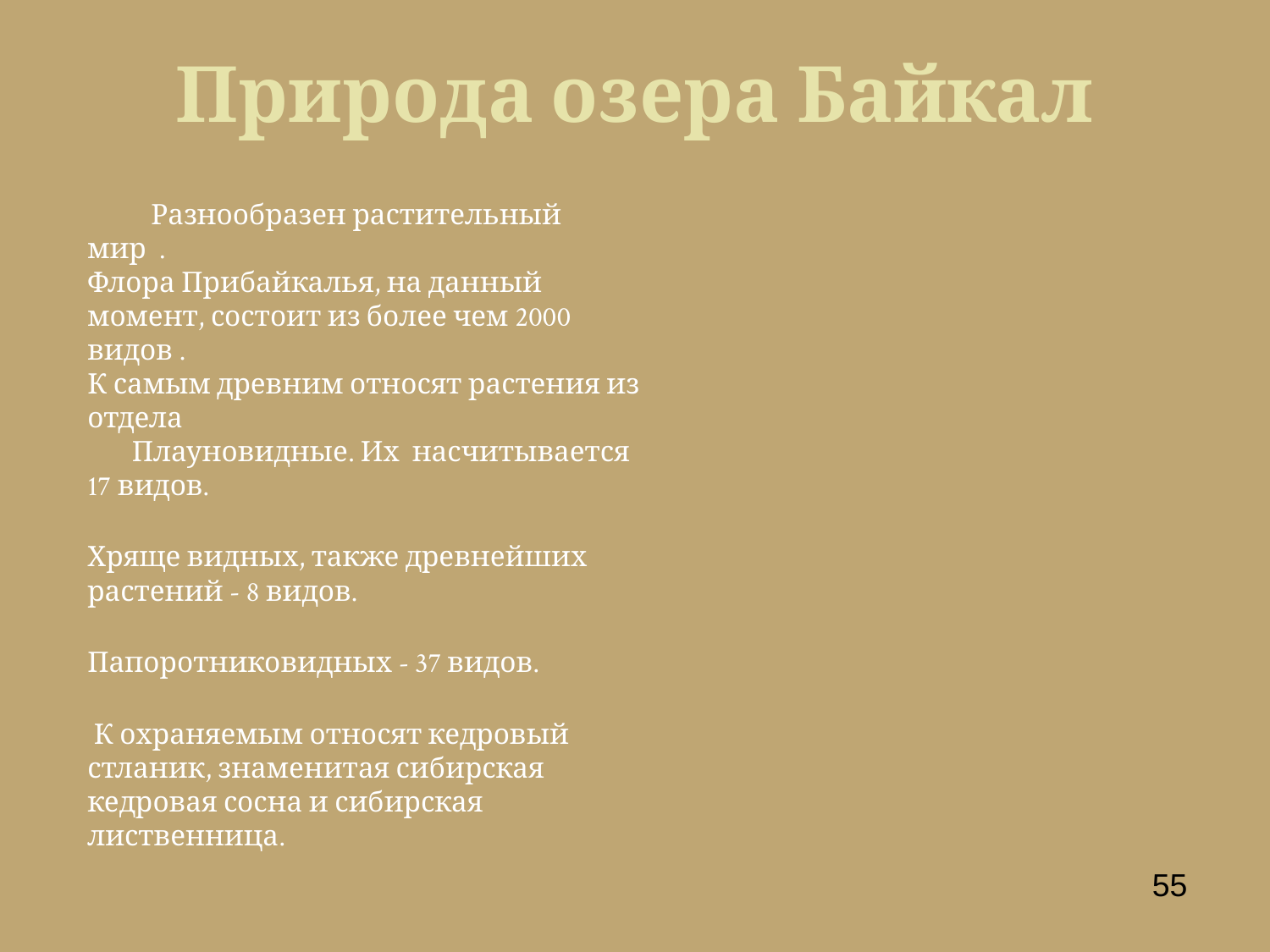

Природа озера Байкал
          Разнообразен растительный мир  .
Флора Прибайкалья, на данный момент, состоит из более чем 2000 видов .
К самым древним относят растения из отдела
       Плауновидные. Их  насчитывается 17 видов.

Хряще видных, также древнейших растений - 8 видов.

Папоротниковидных - 37 видов.

 К охраняемым относят кедровый стланик, знаменитая сибирская кедровая сосна и сибирская  лиственница.

55